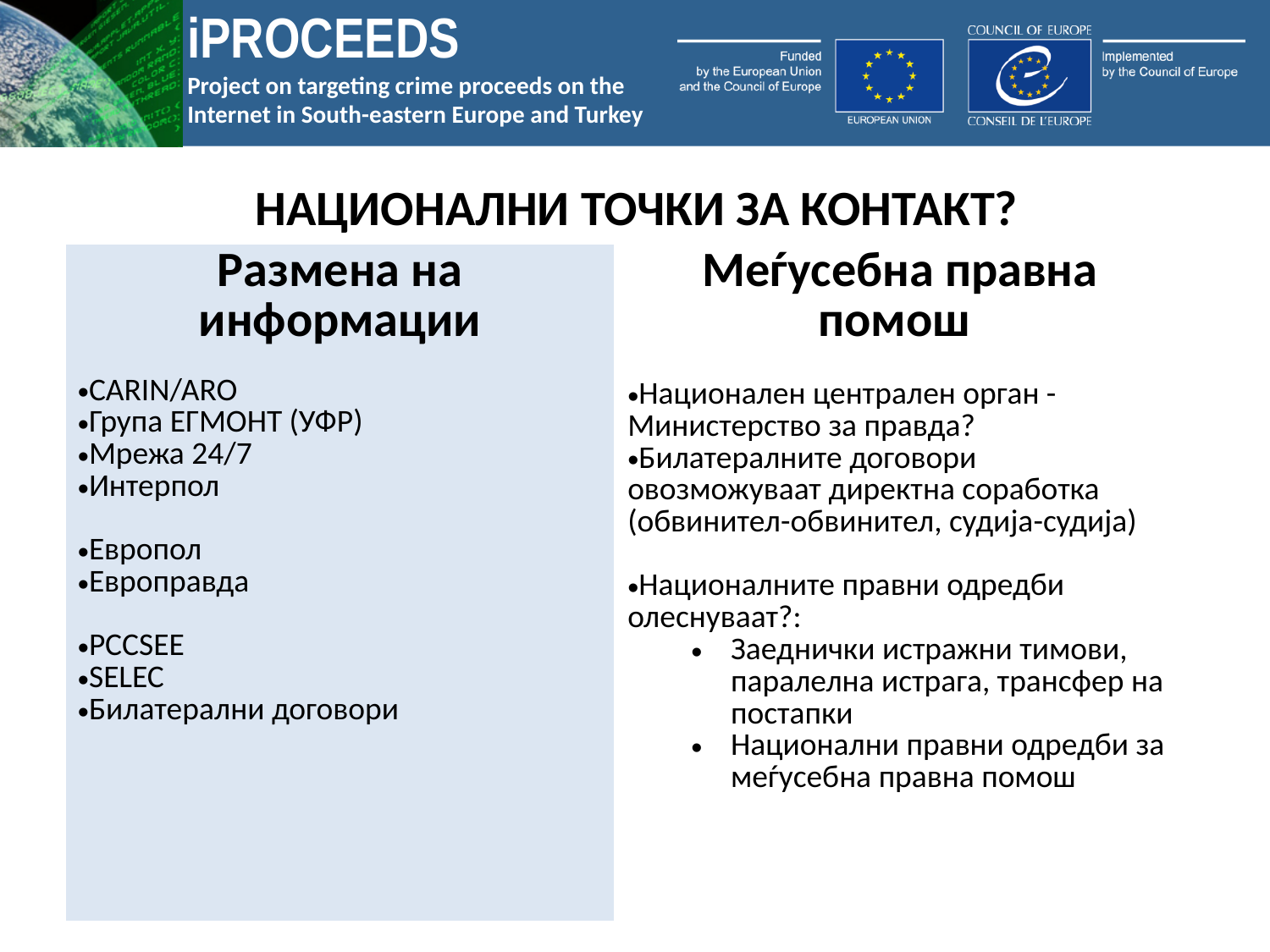

# НАЦИОНАЛНИ ТОЧКИ ЗА КОНТАКТ?
| Размена на информации CARIN/ARO Група ЕГМОНТ (УФР) Мрежа 24/7 Интерпол Европол Европравда PCCSEE SELEC Билатерални договори | Меѓусебна правна помош Национален централен орган - Министерство за правда? Билатералните договори овозможуваат директна соработка (обвинител-обвинител, судија-судија) Националните правни одредби олеснуваат?: Заеднички истражни тимови, паралелна истрага, трансфер на постапки Национални правни одредби за меѓусебна правна помош |
| --- | --- |